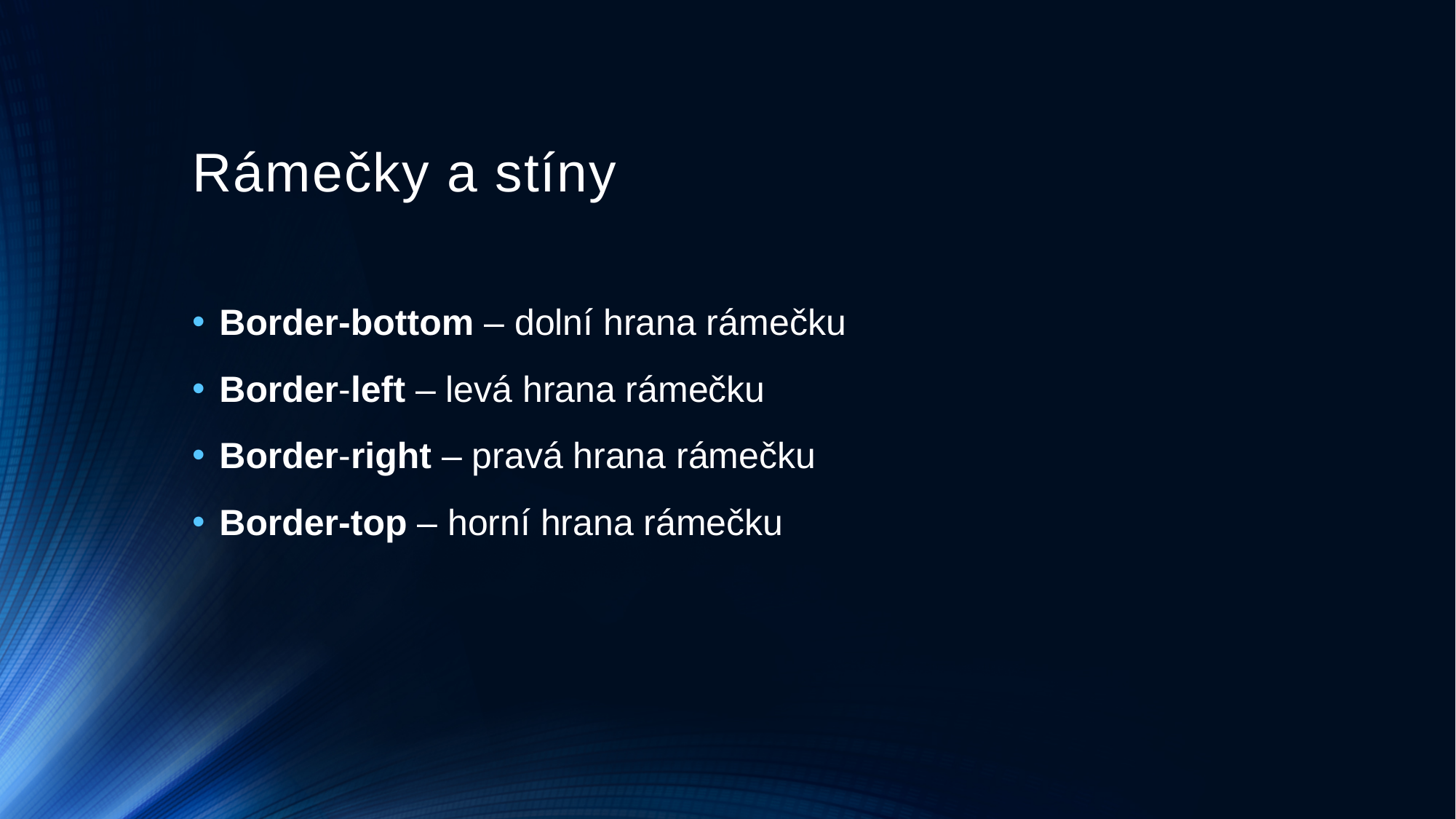

# Rámečky a stíny

Border-bottom – dolní hrana rámečku
Border-left – levá hrana rámečku
Border-right – pravá hrana rámečku
Border-top – horní hrana rámečku